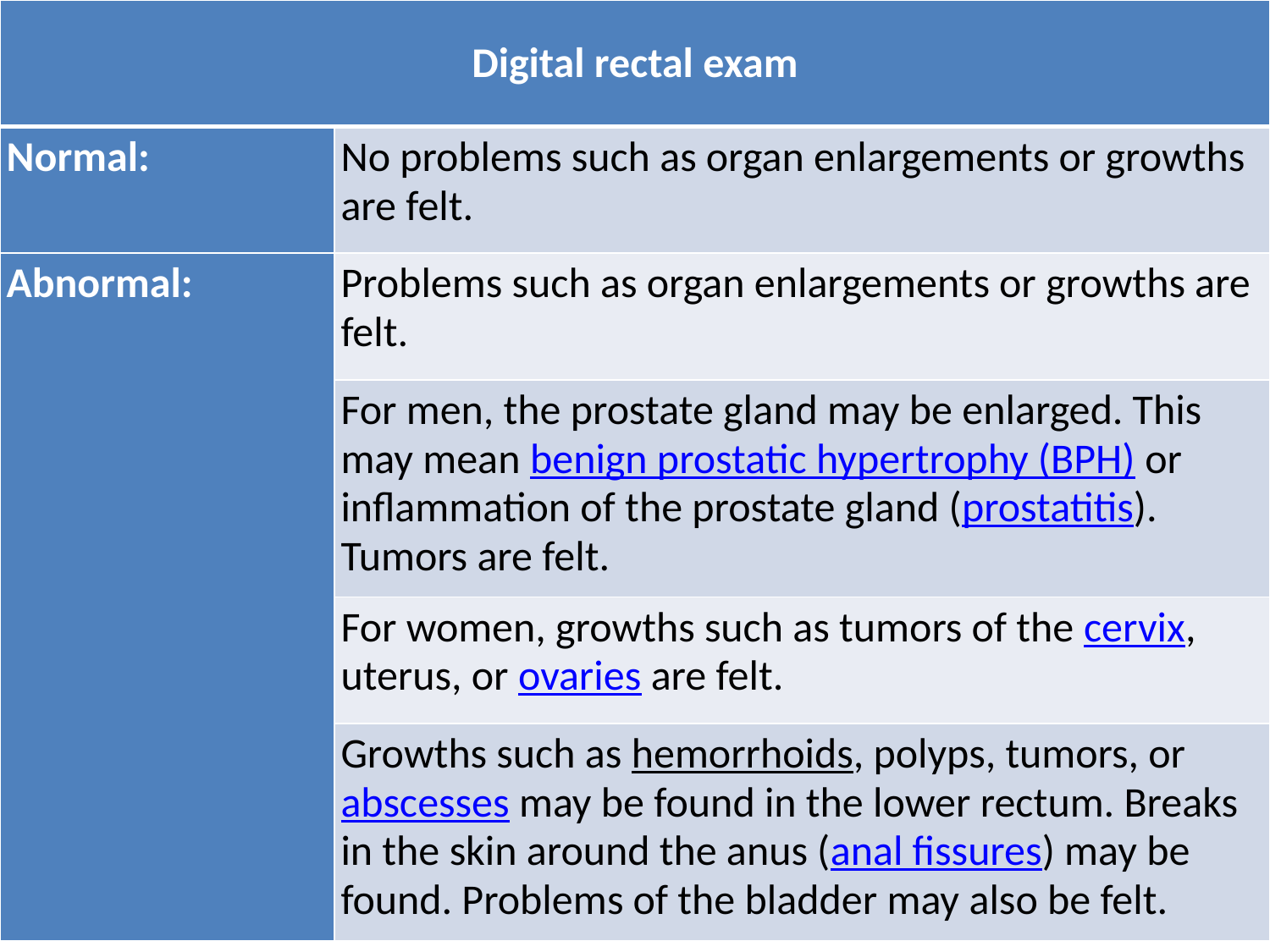

| Digital rectal exam |  |
| --- | --- |
| Normal: | No problems such as organ enlargements or growths are felt. |
| Abnormal: | Problems such as organ enlargements or growths are felt. |
|  | For men, the prostate gland may be enlarged. This may mean benign prostatic hypertrophy (BPH) or inflammation of the prostate gland (prostatitis). Tumors are felt. |
|  | For women, growths such as tumors of the cervix, uterus, or ovaries are felt. |
|  | Growths such as hemorrhoids, polyps, tumors, orabscesses may be found in the lower rectum. Breaks in the skin around the anus (anal fissures) may be found. Problems of the bladder may also be felt. |